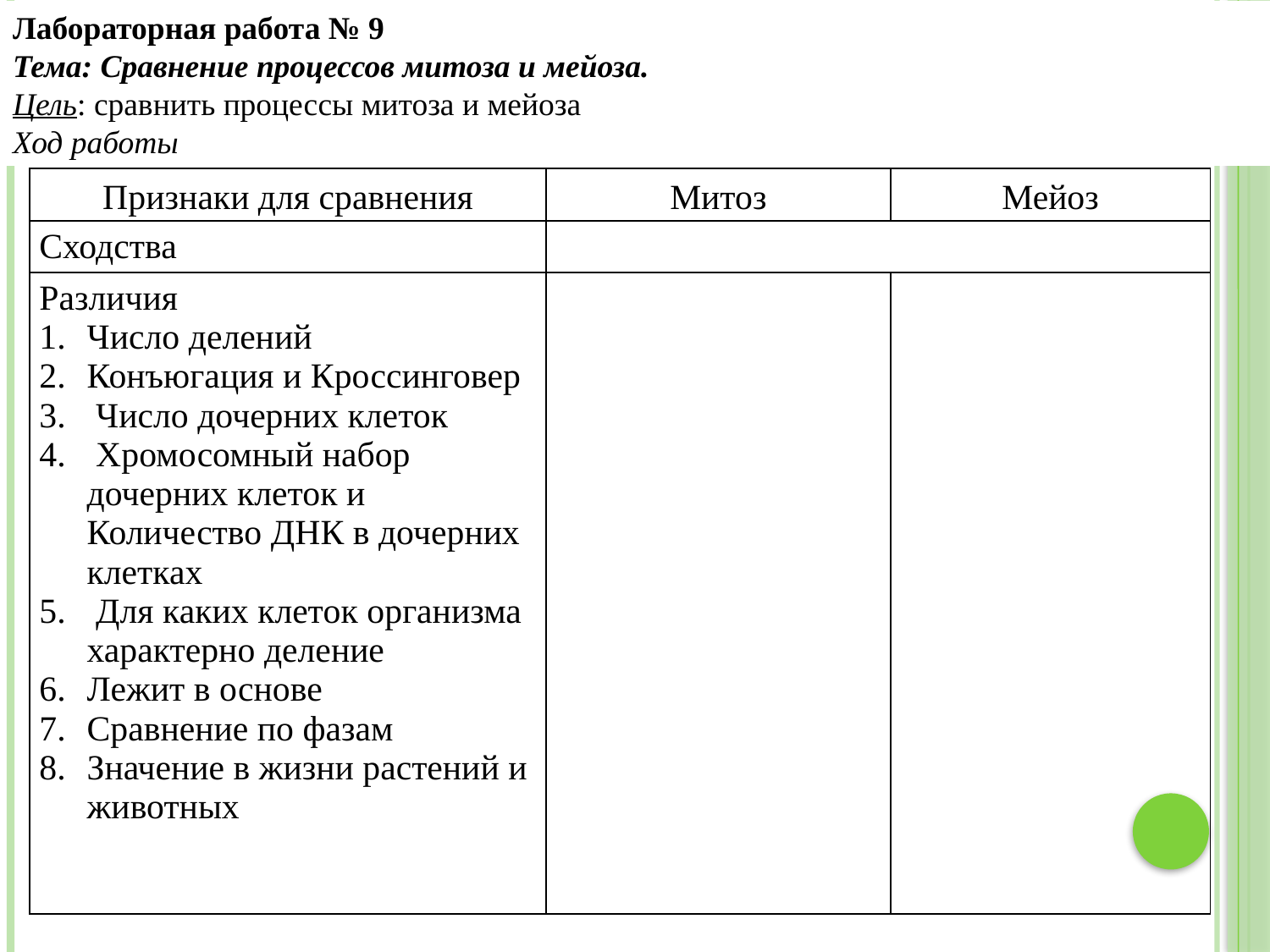

Лабораторная работа № 9
Тема: Сравнение процессов митоза и мейоза.
Цель: сравнить процессы митоза и мейоза
Ход работы
| Признаки для сравнения | Митоз | Мейоз |
| --- | --- | --- |
| Сходства |  |  |
| Различия Число делений Конъюгация и Кроссинговер Число дочерних клеток Хромосомный набор дочерних клеток и Количество ДНК в дочерних клетках Для каких клеток организма характерно деление Лежит в основе Сравнение по фазам Значение в жизни растений и животных |  |  |